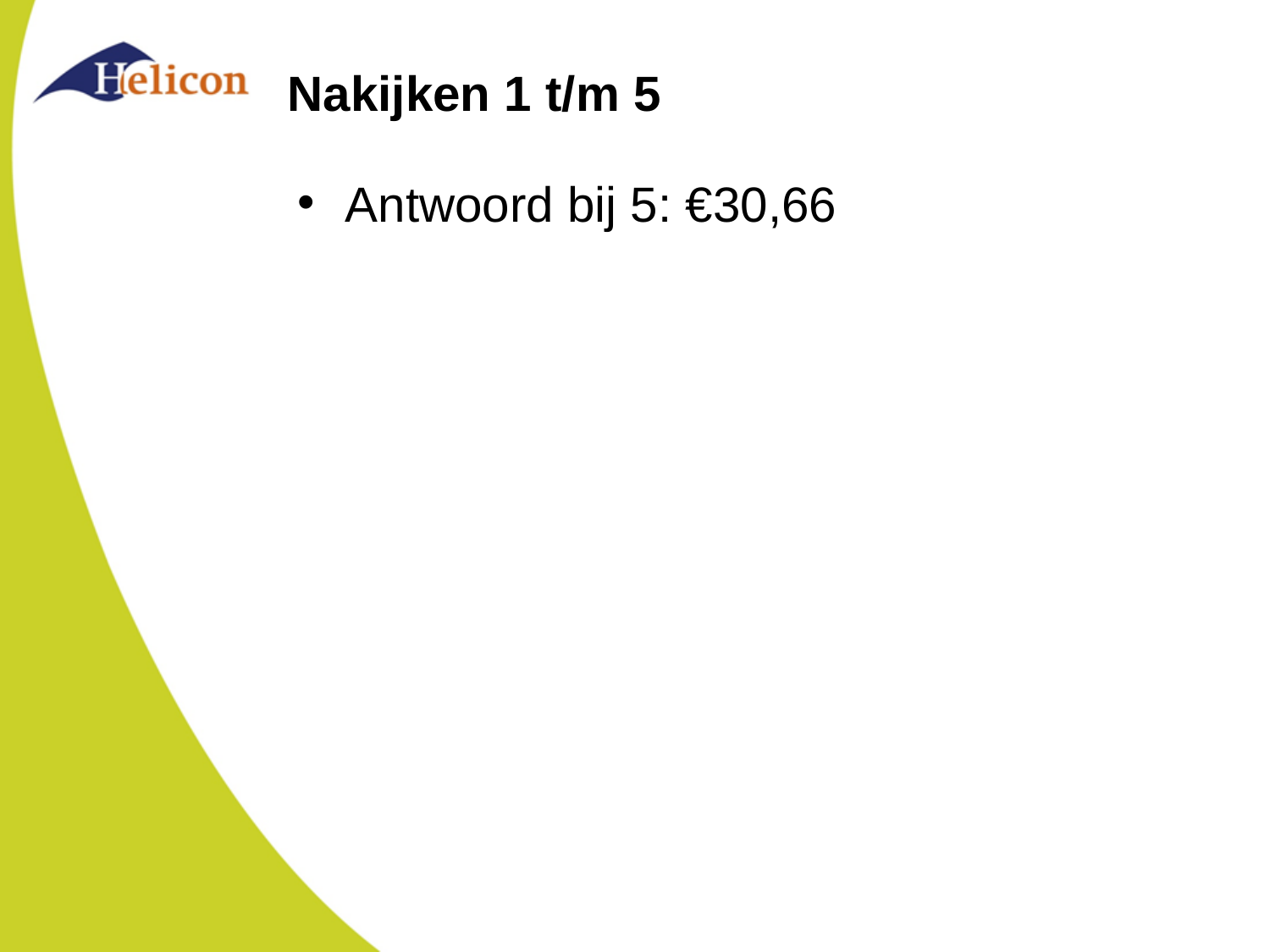

# Nakijken 1 t/m 5
Antwoord bij 5: €30,66